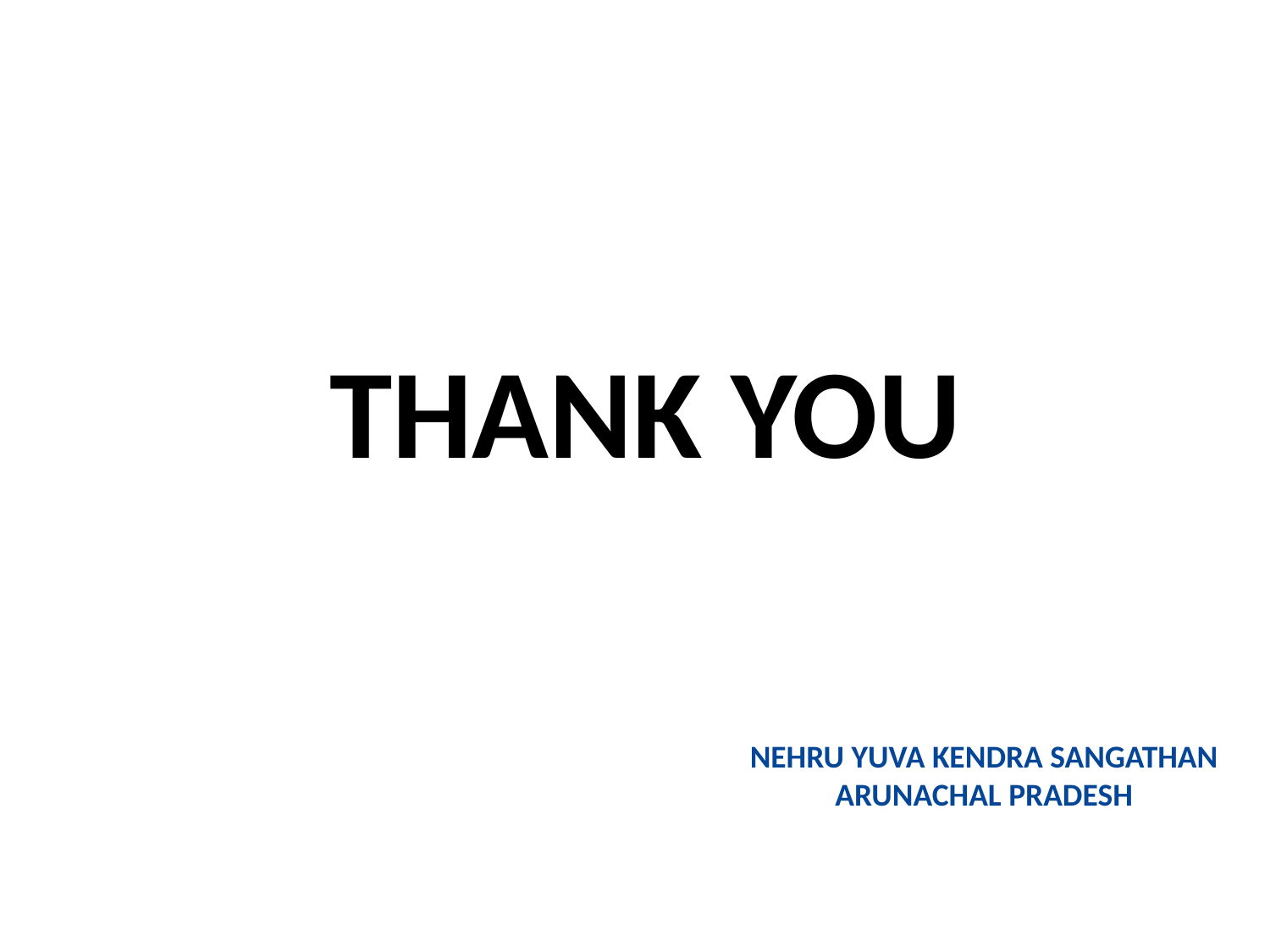

# THANK YOU
NEHRU YUVA KENDRA SANGATHAN
ARUNACHAL PRADESH